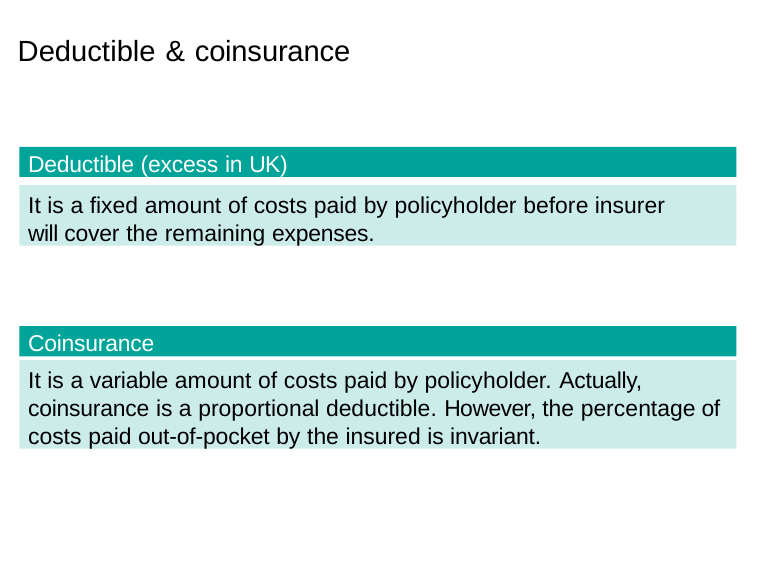

# Deductible & coinsurance
Deductible (excess in UK)
It is a fixed amount of costs paid by policyholder before insurer will cover the remaining expenses.
Coinsurance
It is a variable amount of costs paid by policyholder. Actually, coinsurance is a proportional deductible. However, the percentage of costs paid out-of-pocket by the insured is invariant.
Jirˇí Valecký (VSB-TUO)
2 / 25